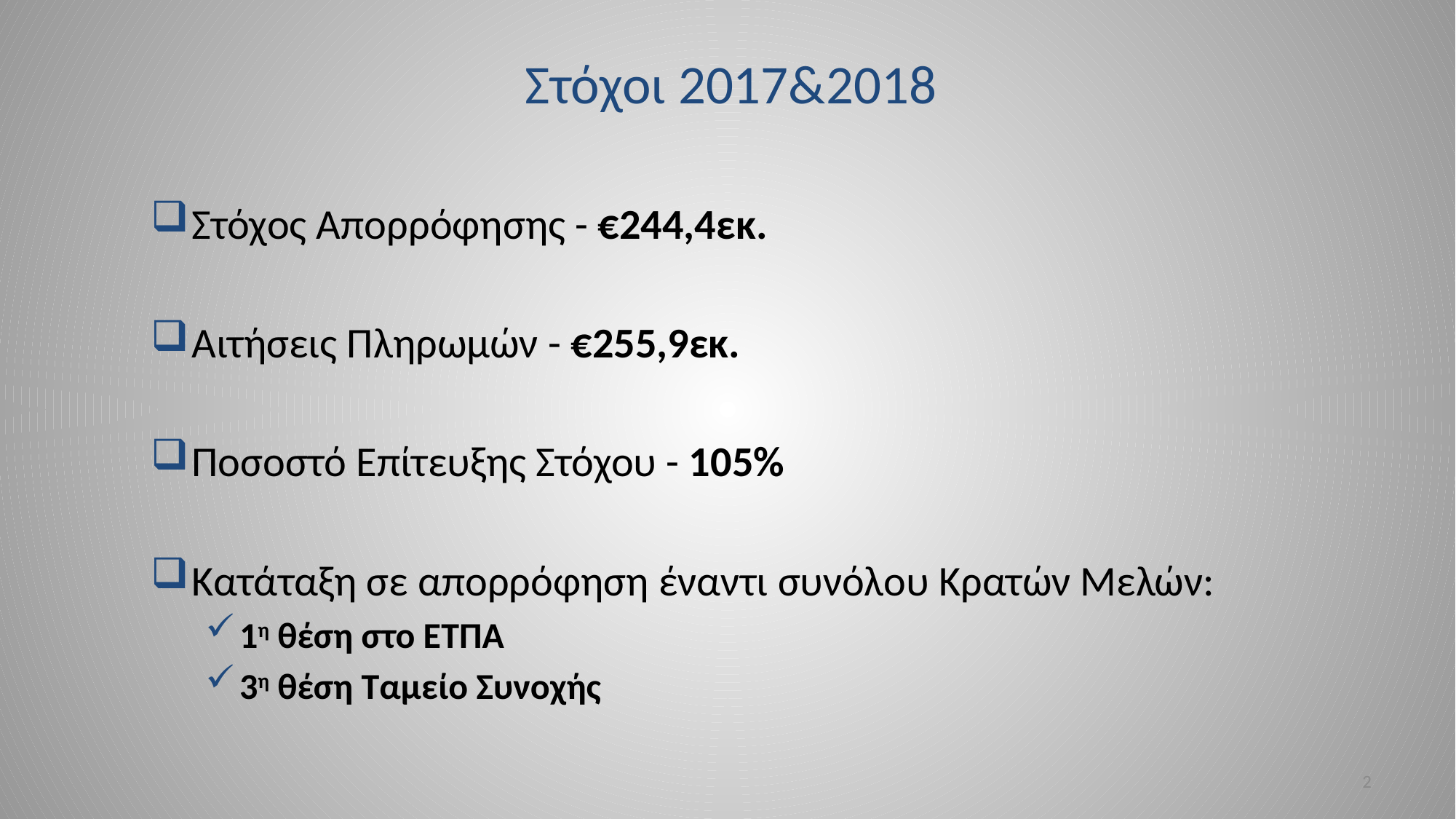

# Στόχοι 2017&2018
Στόχος Απορρόφησης - €244,4εκ.

Αιτήσεις Πληρωμών - €255,9εκ.

Ποσοστό Επίτευξης Στόχου - 105%

Κατάταξη σε απορρόφηση έναντι συνόλου Κρατών Μελών:
1η θέση στο ΕΤΠΑ
3η θέση Ταμείο Συνοχής
2